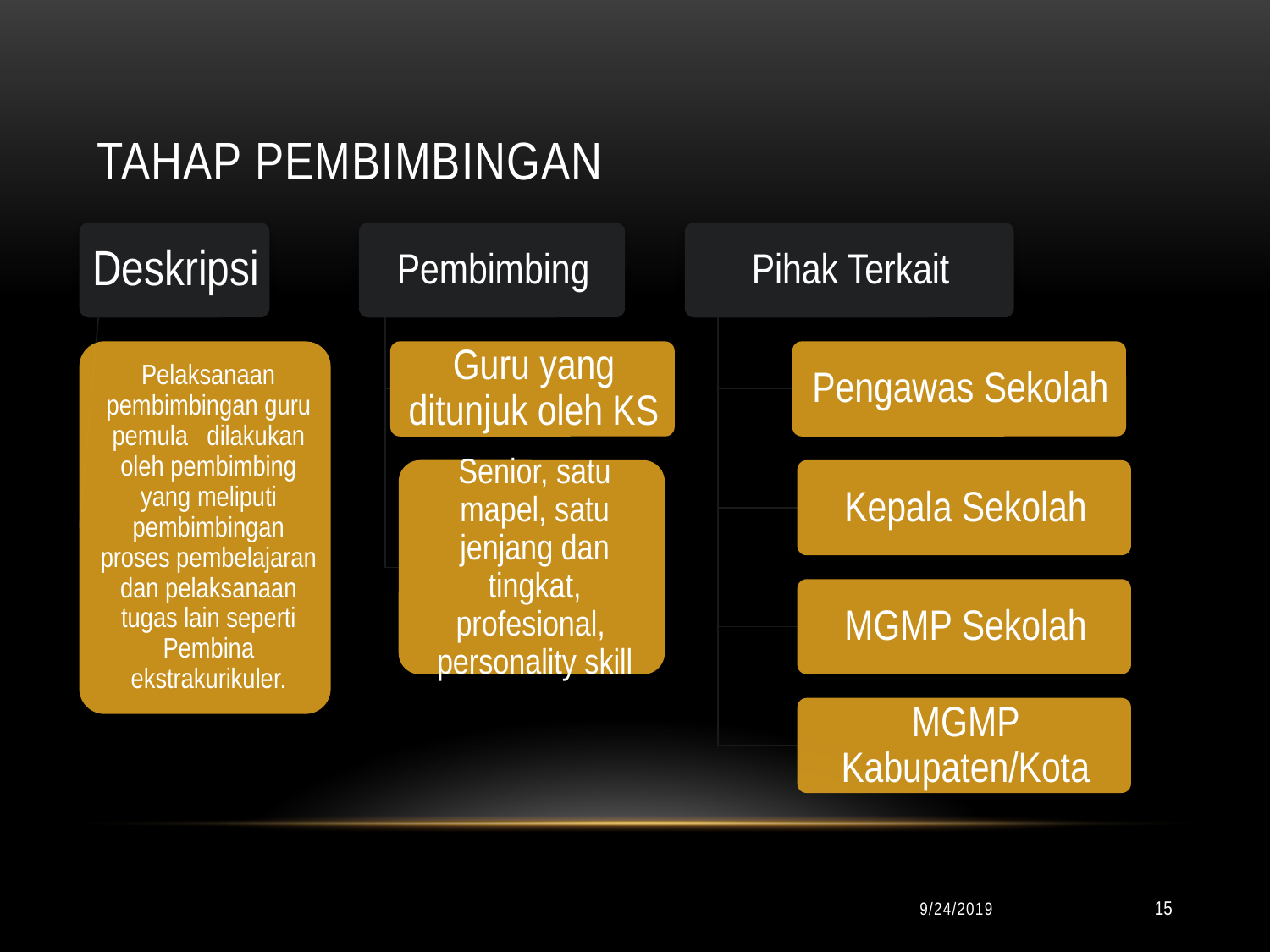

# Tahap pembimbingan
Deskripsi
Pelaksanaan pembimbingan guru pemula   dilakukan oleh pembimbing yang meliputi pembimbingan proses pembelajaran dan pelaksanaan tugas lain seperti Pembina ekstrakurikuler.
Pembimbing
Guru yang ditunjuk oleh KS
Senior, satu mapel, satu jenjang dan tingkat, profesional,  personality skill
Pihak Terkait
Pengawas Sekolah
Kepala Sekolah
MGMP Sekolah
MGMP Kabupaten/Kota
9/24/2019
15